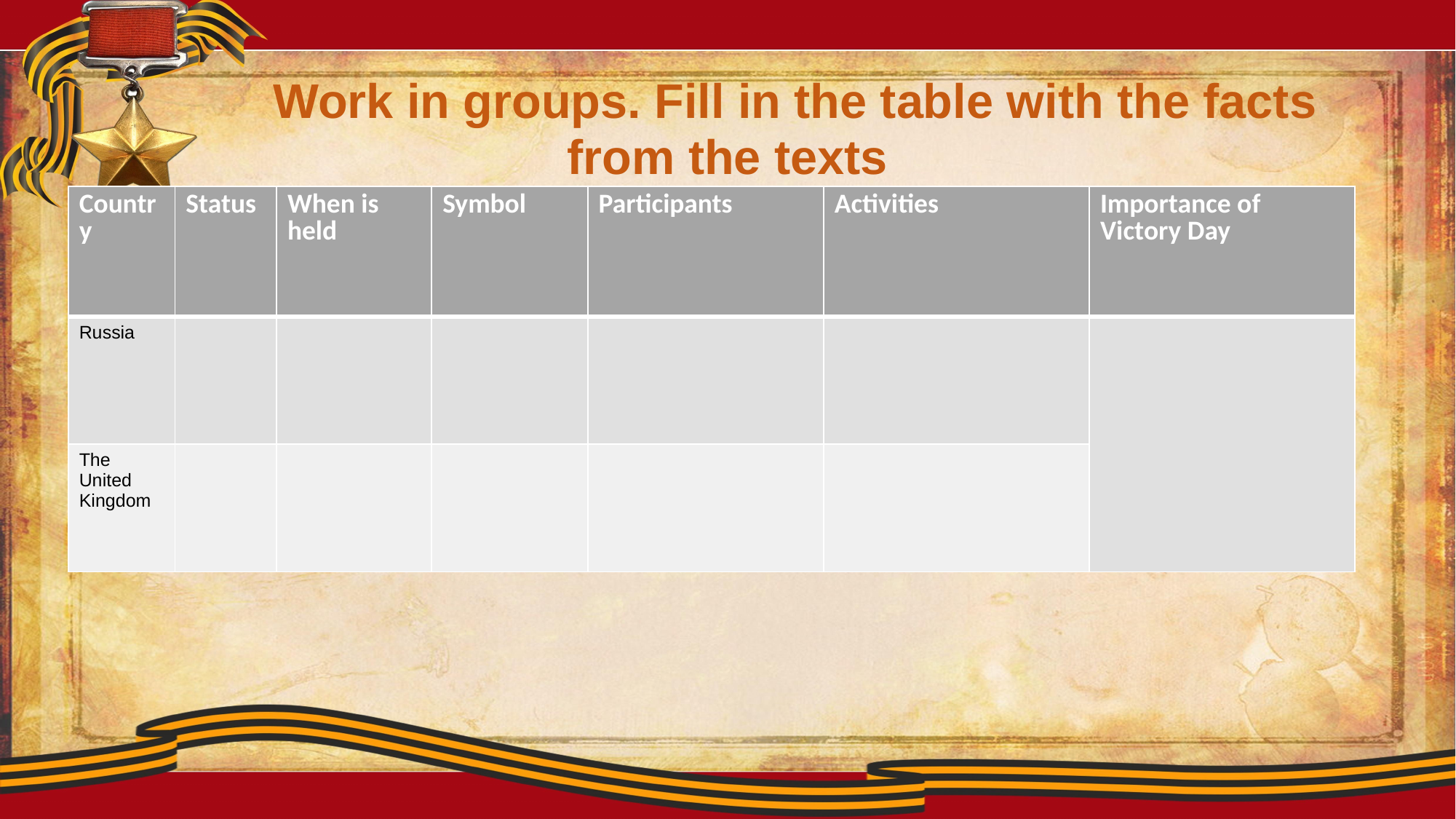

# Work in groups. Fill in the table with the facts from the texts
| Country | Status | When is held | Symbol | Participants | Activities | Importance of Victory Day |
| --- | --- | --- | --- | --- | --- | --- |
| Russia |  |  |  |  |  |  |
| The United Kingdom |  |  |  |  |  |  |